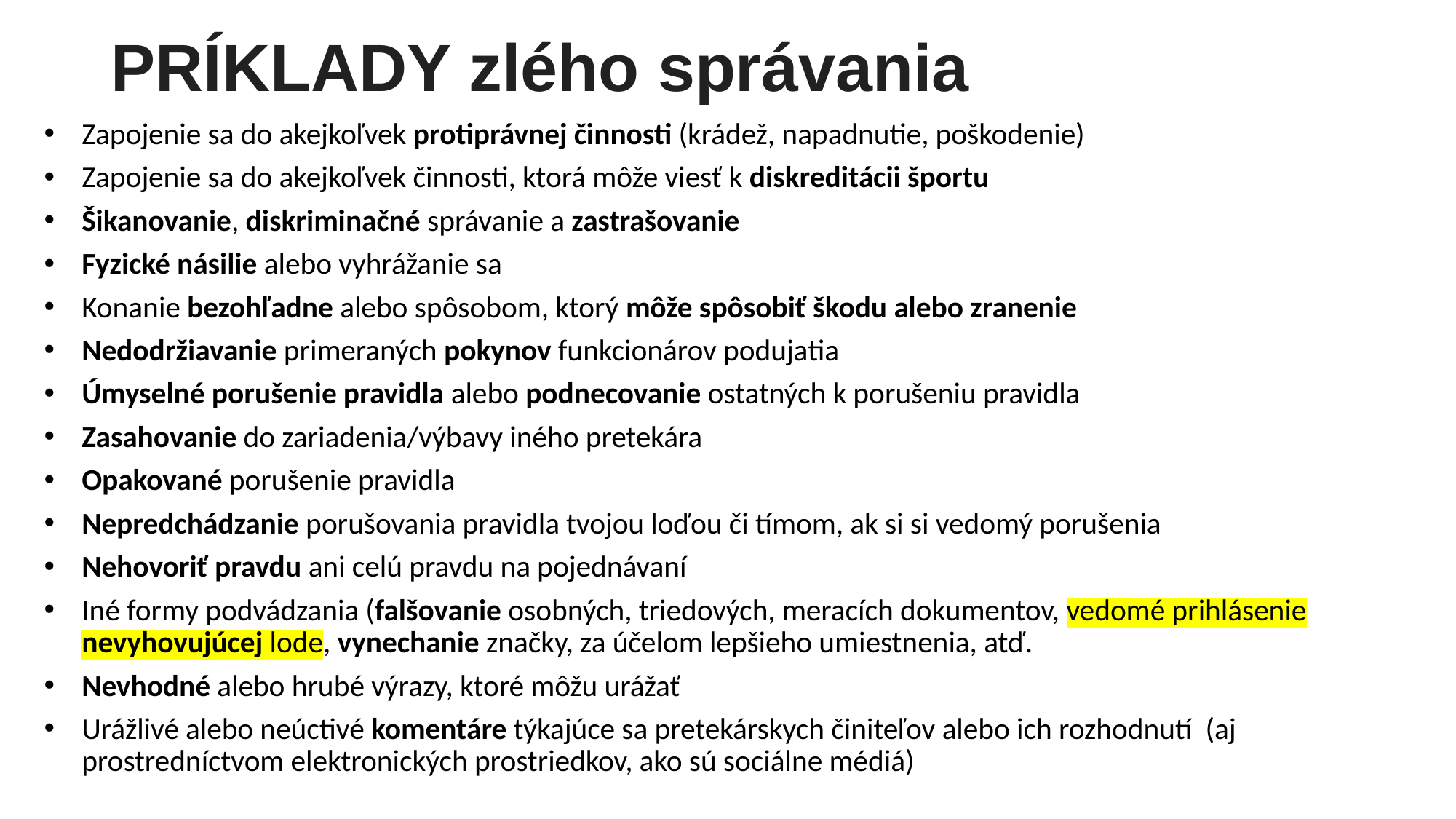

# PRÍKLADY zlého správania
Zapojenie sa do akejkoľvek protiprávnej činnosti (krádež, napadnutie, poškodenie)
Zapojenie sa do akejkoľvek činnosti, ktorá môže viesť k diskreditácii športu
Šikanovanie, diskriminačné správanie a zastrašovanie
Fyzické násilie alebo vyhrážanie sa
Konanie bezohľadne alebo spôsobom, ktorý môže spôsobiť škodu alebo zranenie
Nedodržiavanie primeraných pokynov funkcionárov podujatia
Úmyselné porušenie pravidla alebo podnecovanie ostatných k porušeniu pravidla
Zasahovanie do zariadenia/výbavy iného pretekára
Opakované porušenie pravidla
Nepredchádzanie porušovania pravidla tvojou loďou či tímom, ak si si vedomý porušenia
Nehovoriť pravdu ani celú pravdu na pojednávaní
Iné formy podvádzania (falšovanie osobných, triedových, meracích dokumentov, vedomé prihlásenie nevyhovujúcej lode, vynechanie značky, za účelom lepšieho umiestnenia, atď.
Nevhodné alebo hrubé výrazy, ktoré môžu urážať
Urážlivé alebo neúctivé komentáre týkajúce sa pretekárskych činiteľov alebo ich rozhodnutí  (aj prostredníctvom elektronických prostriedkov, ako sú sociálne médiá)